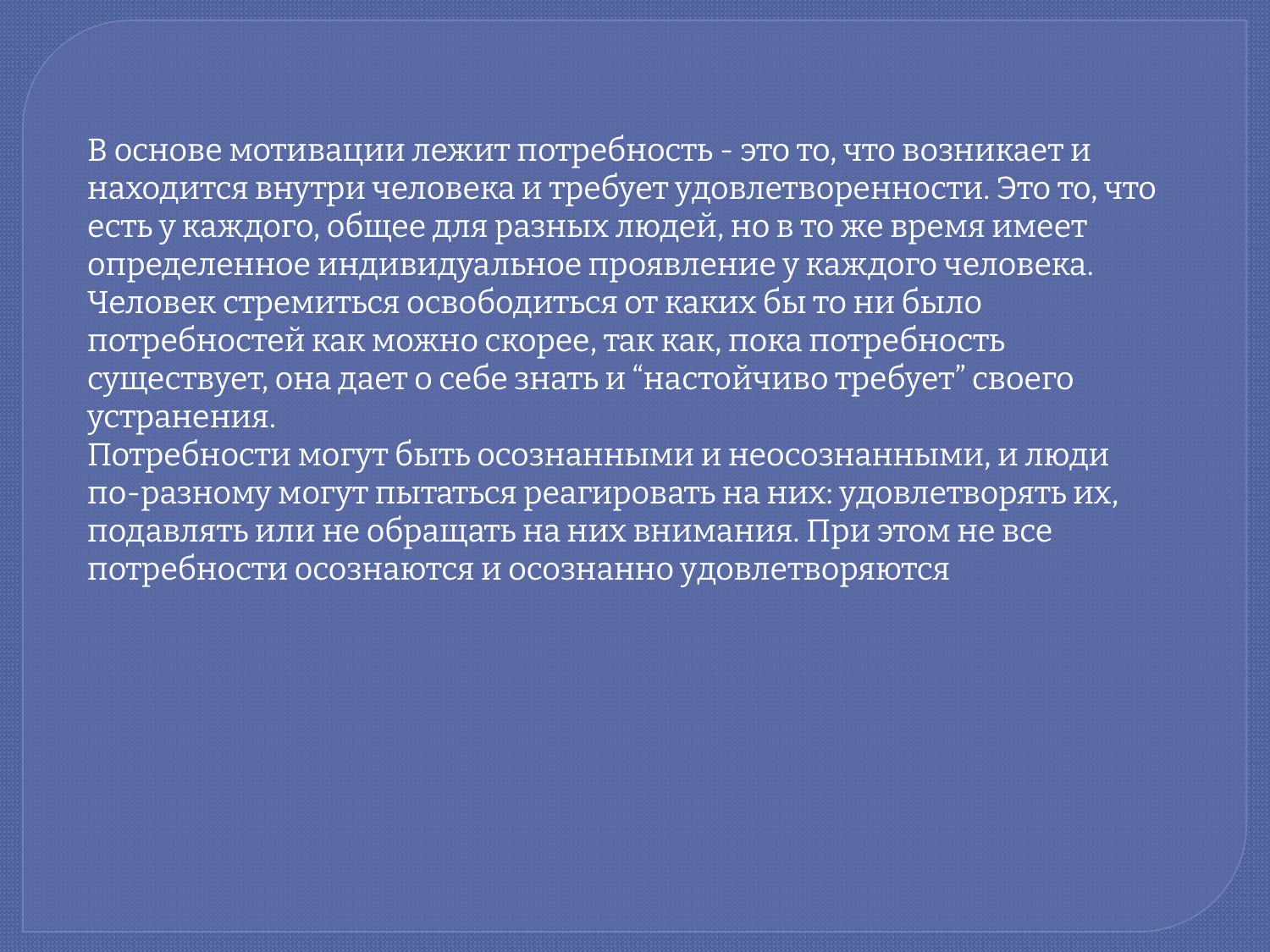

В основе мотивации лежит потребность - это то, что возникает и находится внутри человека и требует удовлетворенности. Это то, что есть у каждого, общее для разных людей, но в то же время имеет определенное индивидуальное проявление у каждого человека.
Человек стремиться освободиться от каких бы то ни было потребностей как можно скорее, так как, пока потребность существует, она дает о себе знать и “настойчиво требует” своего устранения.
Потребности могут быть осознанными и неосознанными, и люди по-разному могут пытаться реагировать на них: удовлетворять их, подавлять или не обращать на них внимания. При этом не все потребности осознаются и осознанно удовлетворяются